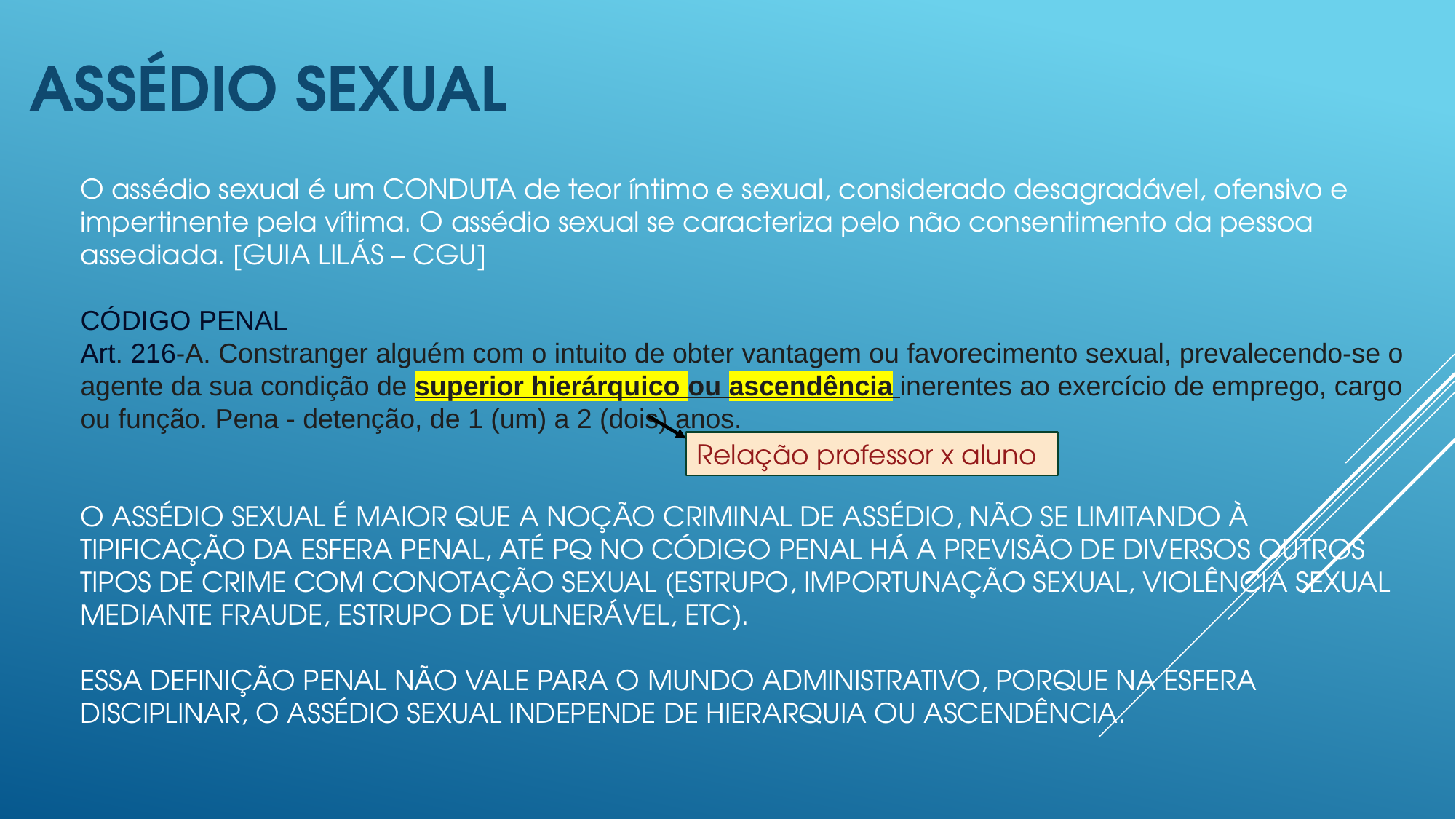

ASSÉDIO SEXUAL
O assédio sexual é um CONDUTA de teor íntimo e sexual, considerado desagradável, ofensivo e impertinente pela vítima. O assédio sexual se caracteriza pelo não consentimento da pessoa assediada. [GUIA LILÁS – CGU]

CÓDIGO PENAL
Art. 216-A. Constranger alguém com o intuito de obter vantagem ou favorecimento sexual, prevalecendo-se o agente da sua condição de superior hierárquico ou ascendência inerentes ao exercício de emprego, cargo ou função. Pena - detenção, de 1 (um) a 2 (dois) anos.

O ASSÉDIO SEXUAL É MAIOR QUE A NOÇÃO CRIMINAL DE ASSÉDIO, NÃO SE LIMITANDO À TIPIFICAÇÃO DA ESFERA PENAL, ATÉ PQ NO CÓDIGO PENAL HÁ A PREVISÃO DE DIVERSOS OUTROS TIPOS DE CRIME COM CONOTAÇÃO SEXUAL (ESTRUPO, IMPORTUNAÇÃO SEXUAL, VIOLÊNCIA SEXUAL MEDIANTE FRAUDE, ESTRUPO DE VULNERÁVEL, ETC).

ESSA DEFINIÇÃO PENAL NÃO VALE PARA O MUNDO ADMINISTRATIVO, PORQUE NA ESFERA DISCIPLINAR, O ASSÉDIO SEXUAL INDEPENDE DE HIERARQUIA OU ASCENDÊNCIA.

Relação professor x aluno